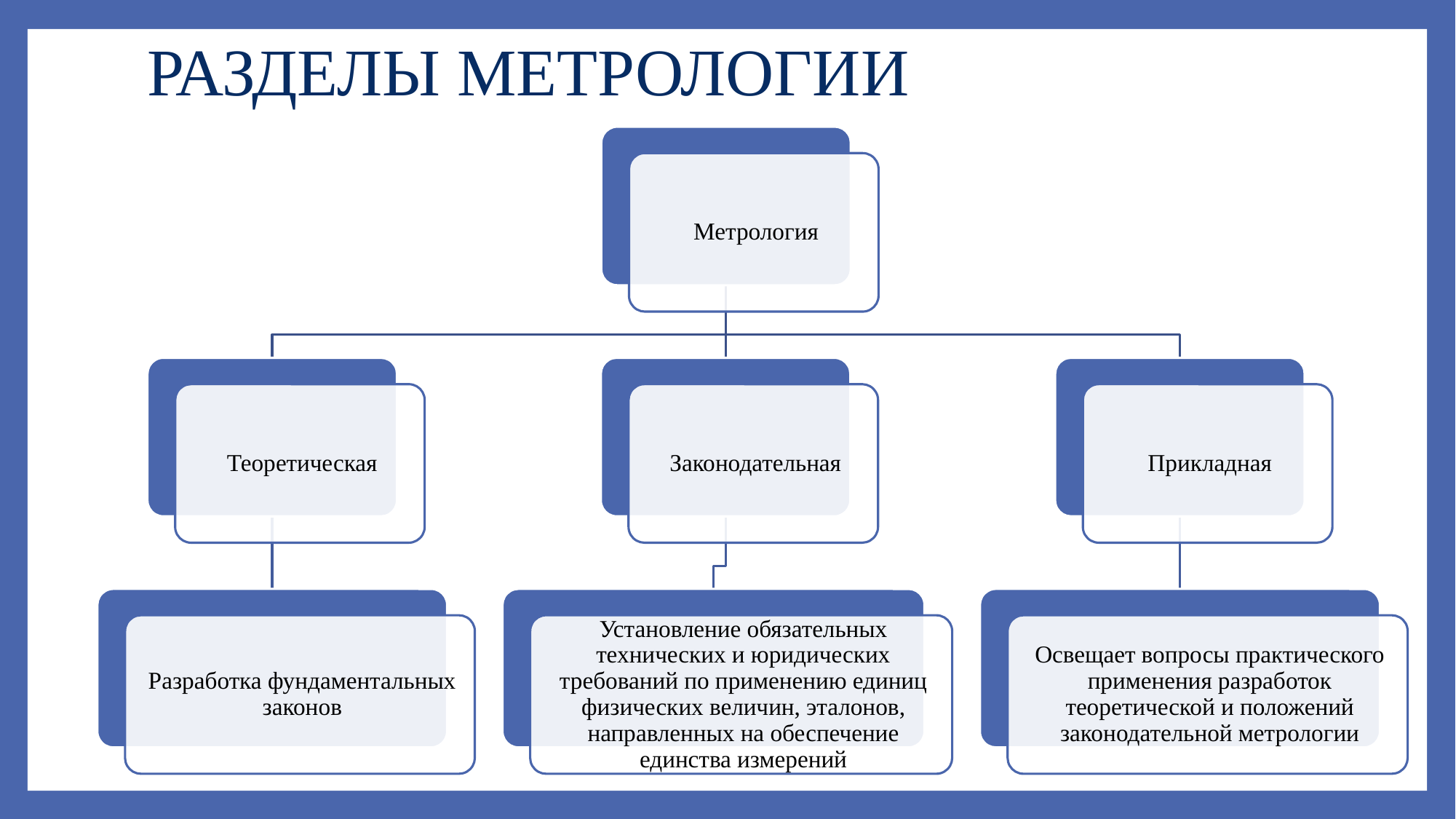

# РАЗДЕЛЫ МЕТРОЛОГИИ
Метрология
Теоретическая
Разработка фундаментальных законов
Законодательная
Установление обязательных технических и юридических требований по применению единиц физических величин, эталонов, направленных на обеспечение единства измерений
Прикладная
Освещает вопросы практического применения разработок теоретической и положений законодательной метрологии